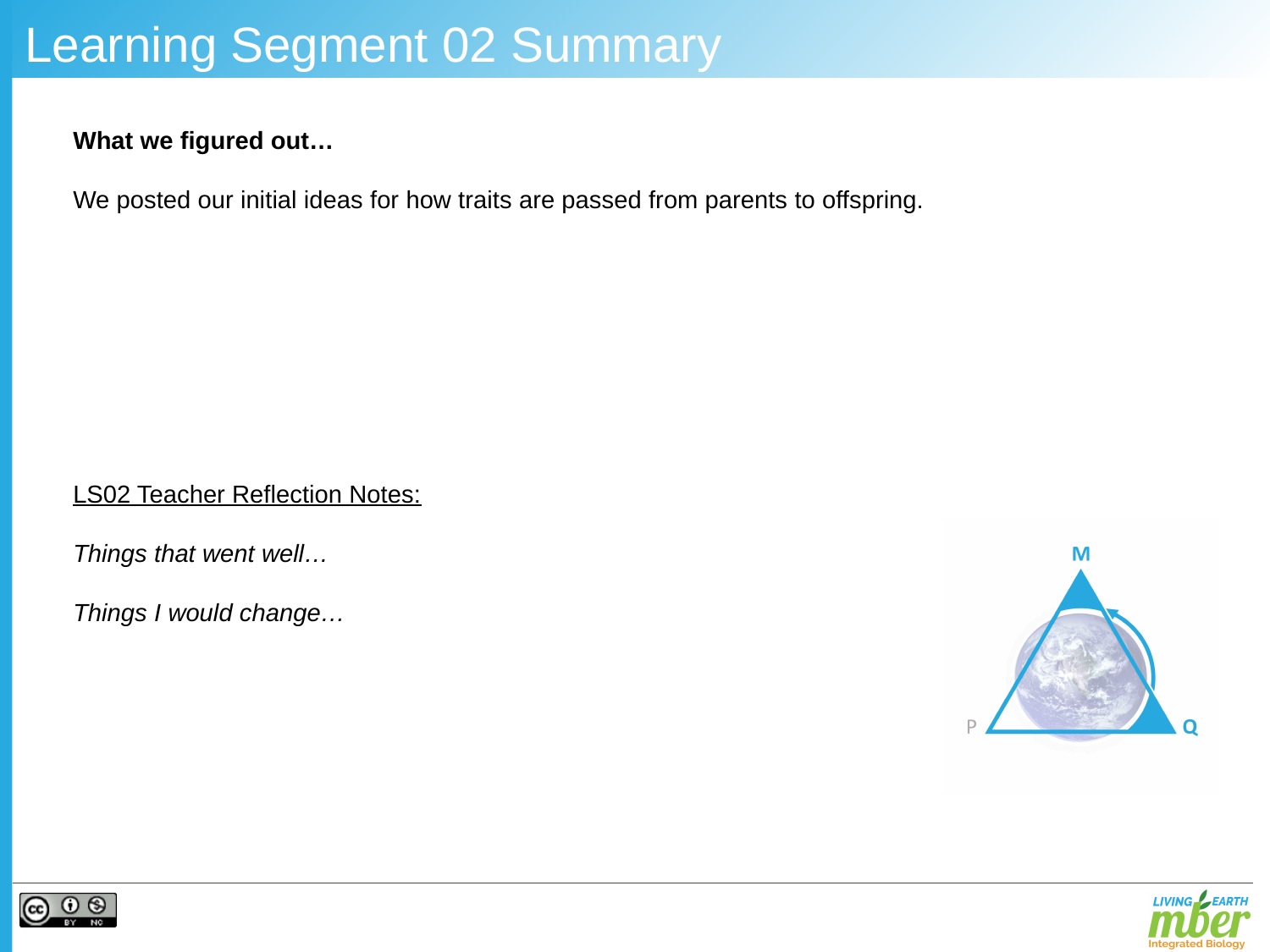

# Learning Segment 02 Summary
What we figured out…

We posted our initial ideas for how traits are passed from parents to offspring.

LS02 Teacher Reflection Notes:

Things that went well…

Things I would change…